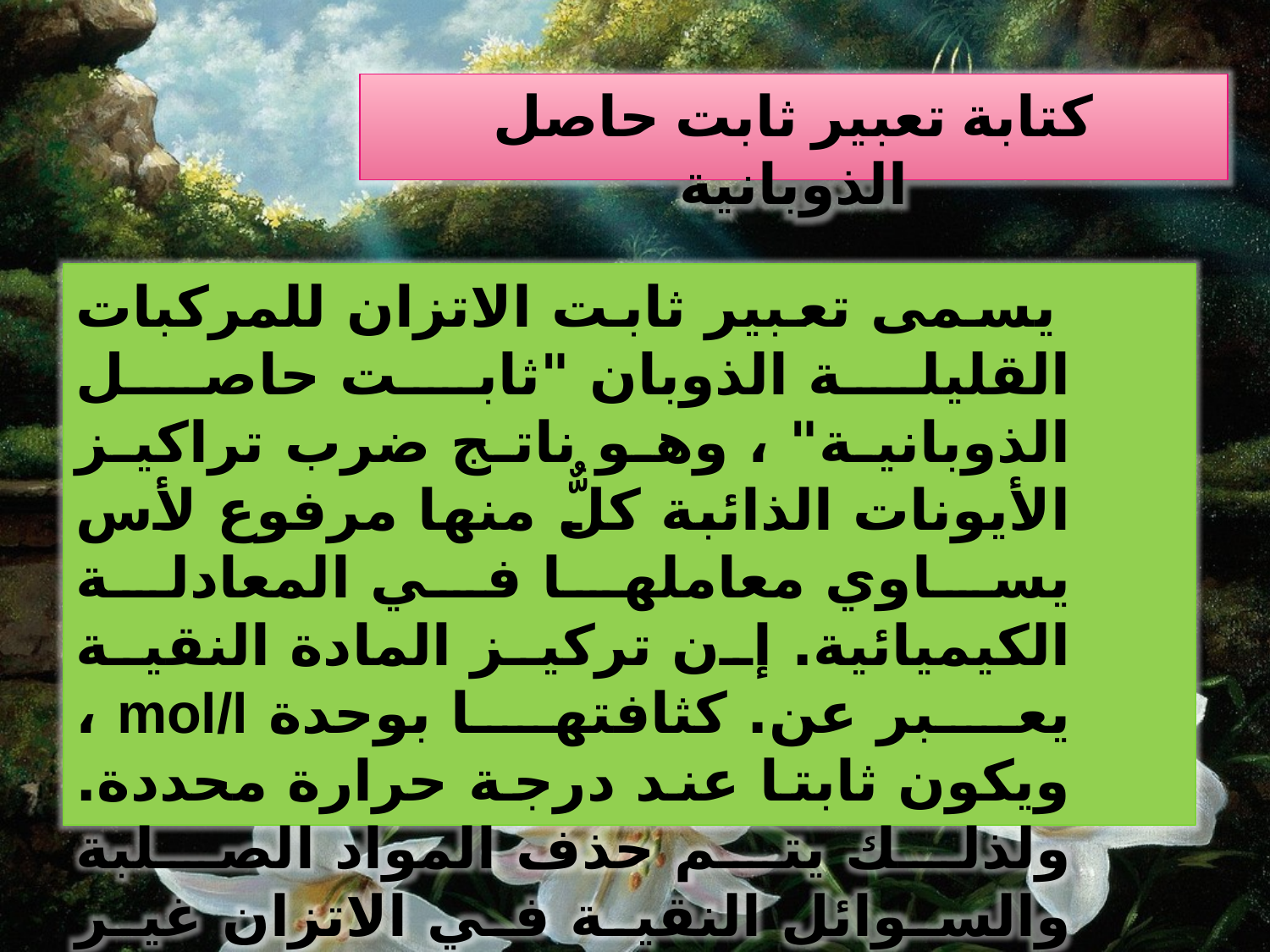

كتابة تعبير ثابت حاصل الذوبانية
      يسمى تعبير ثابت الاتزان للمركبات القليلة الذوبان "ثابت حاصل الذوبانية" ، وهو ناتج ضرب تراكيز الأيونات الذائبة كلٌّ منها مرفوع لأس يساوي معاملها في المعادلة الكيميائية. إن تركيز المادة النقية يعبر عن. كثافتها بوحدة mol/l ، ويكون ثابتا عند درجة حرارة محددة. ولذلك يتم حذف المواد الصلبة والسوائل النقية في الاتزان غير المتجانس من تعابير ثوابت الاتزان .